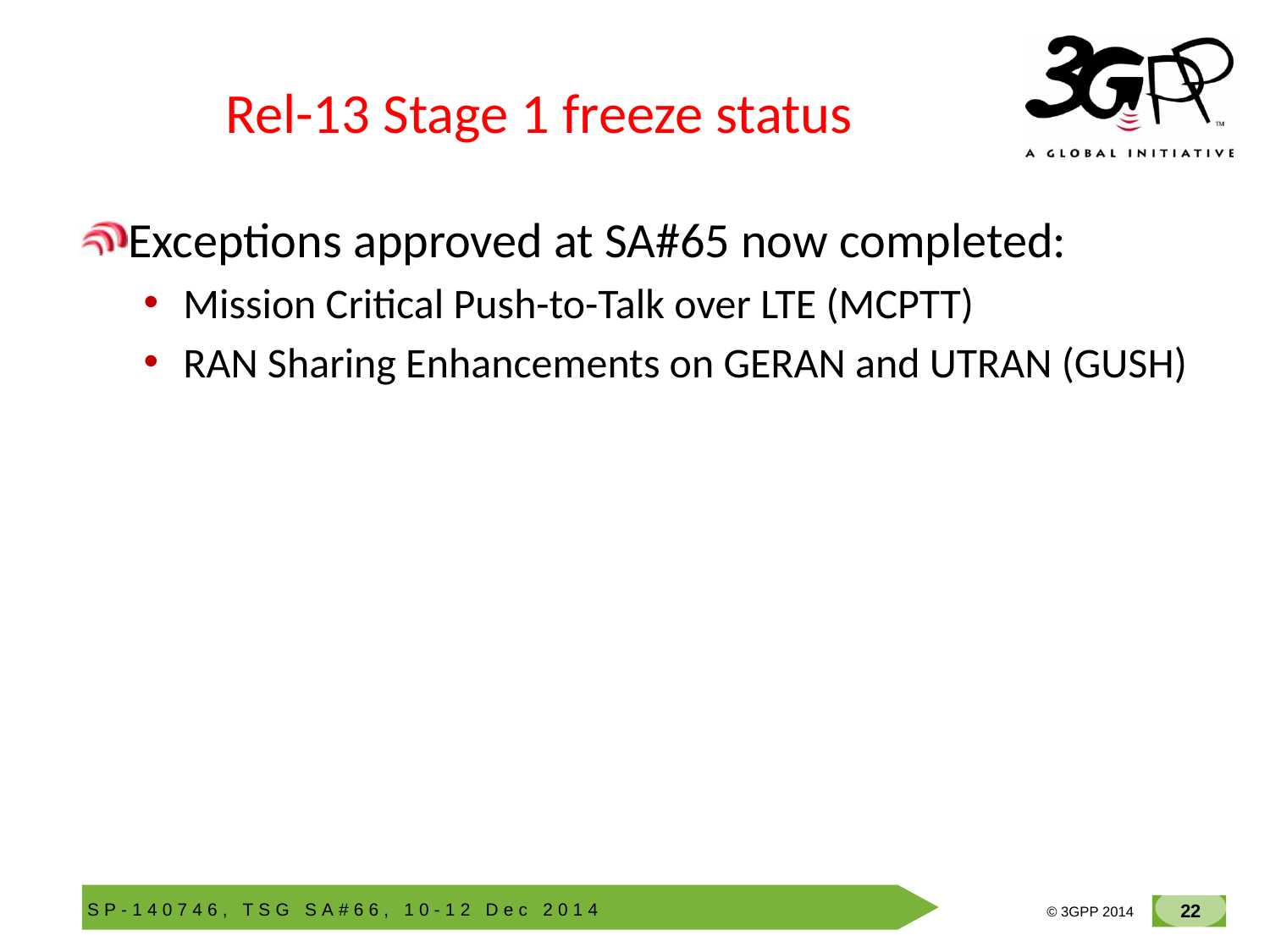

# Rel-13 Stage 1 freeze status
Exceptions approved at SA#65 now completed:
Mission Critical Push-to-Talk over LTE (MCPTT)
RAN Sharing Enhancements on GERAN and UTRAN (GUSH)